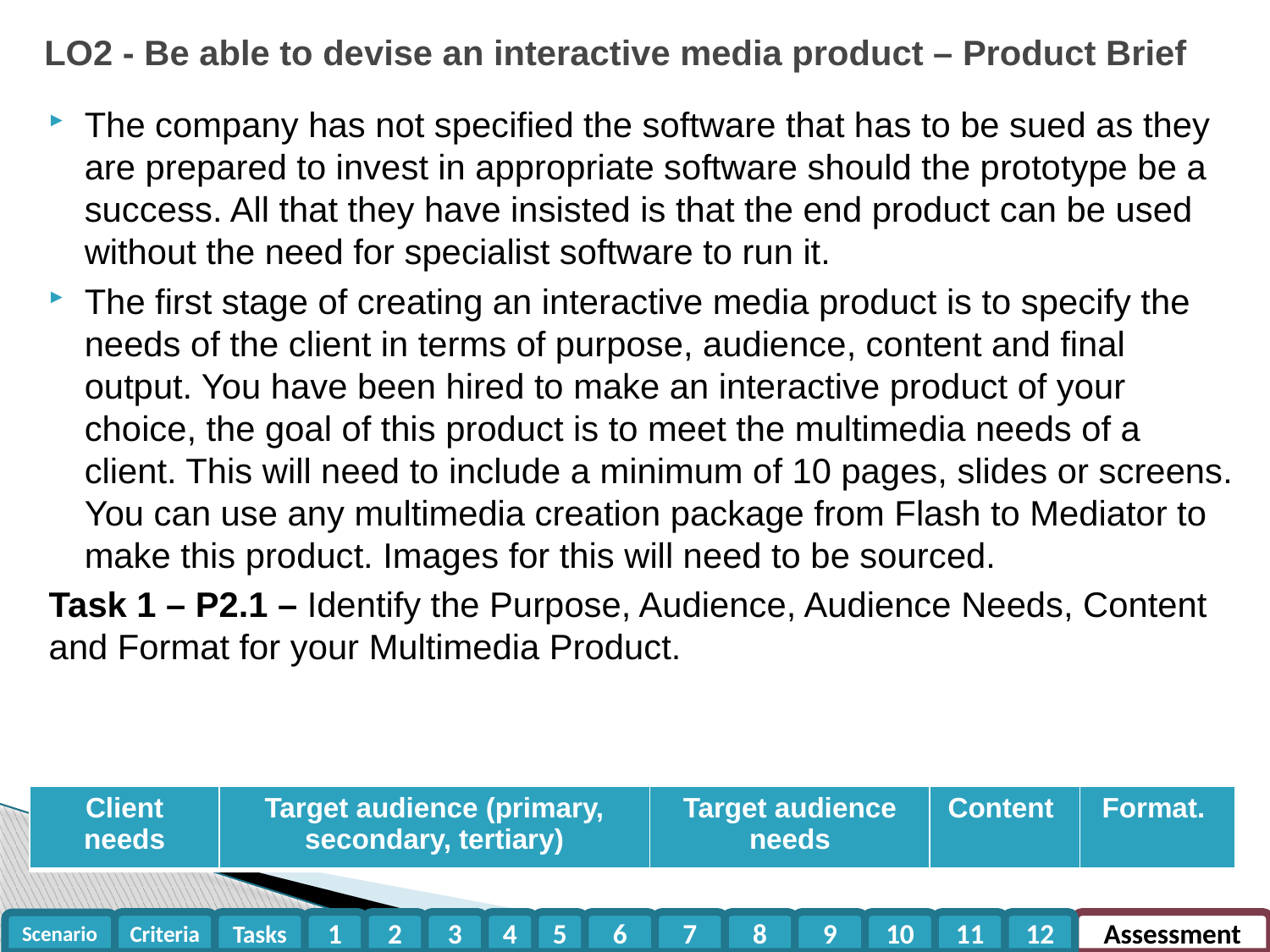

# LO2 - Be able to devise an interactive media product – Product Brief
The company has not specified the software that has to be sued as they are prepared to invest in appropriate software should the prototype be a success. All that they have insisted is that the end product can be used without the need for specialist software to run it.
The first stage of creating an interactive media product is to specify the needs of the client in terms of purpose, audience, content and final output. You have been hired to make an interactive product of your choice, the goal of this product is to meet the multimedia needs of a client. This will need to include a minimum of 10 pages, slides or screens. You can use any multimedia creation package from Flash to Mediator to make this product. Images for this will need to be sourced.
Task 1 – P2.1 – Identify the Purpose, Audience, Audience Needs, Content and Format for your Multimedia Product.

| Client needs | Target audience (primary, secondary, tertiary) | Target audience needs | Content | Format. |
| --- | --- | --- | --- | --- |